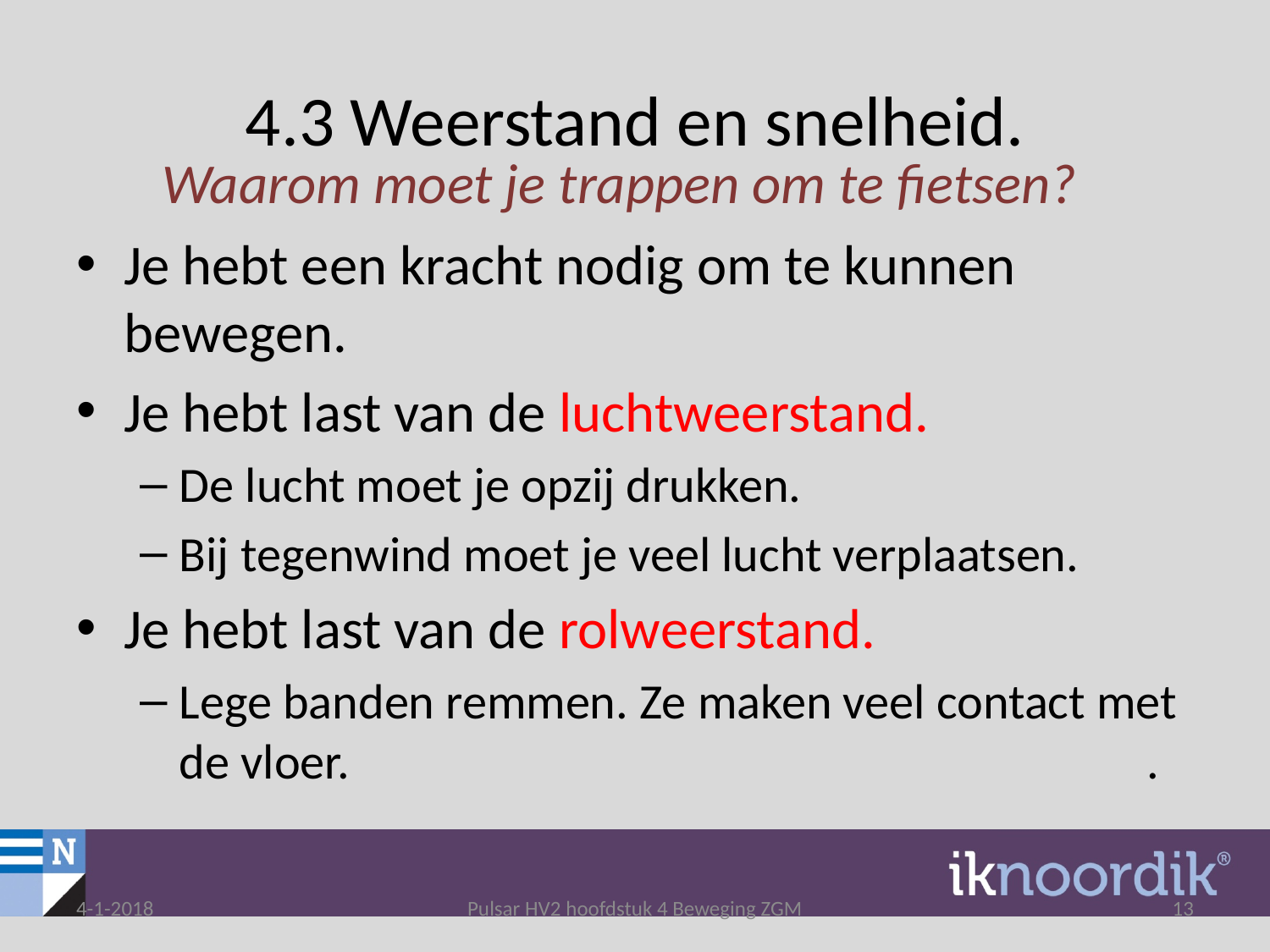

# 4.3 Weerstand en snelheid.
Waarom moet je trappen om te fietsen?
Je hebt een kracht nodig om te kunnen bewegen.
Je hebt last van de luchtweerstand.
De lucht moet je opzij drukken.
Bij tegenwind moet je veel lucht verplaatsen.
Je hebt last van de rolweerstand.
Lege banden remmen. Ze maken veel contact met de vloer.						       .

4-1-2018
Pulsar HV2 hoofdstuk 4 Beweging ZGM
13